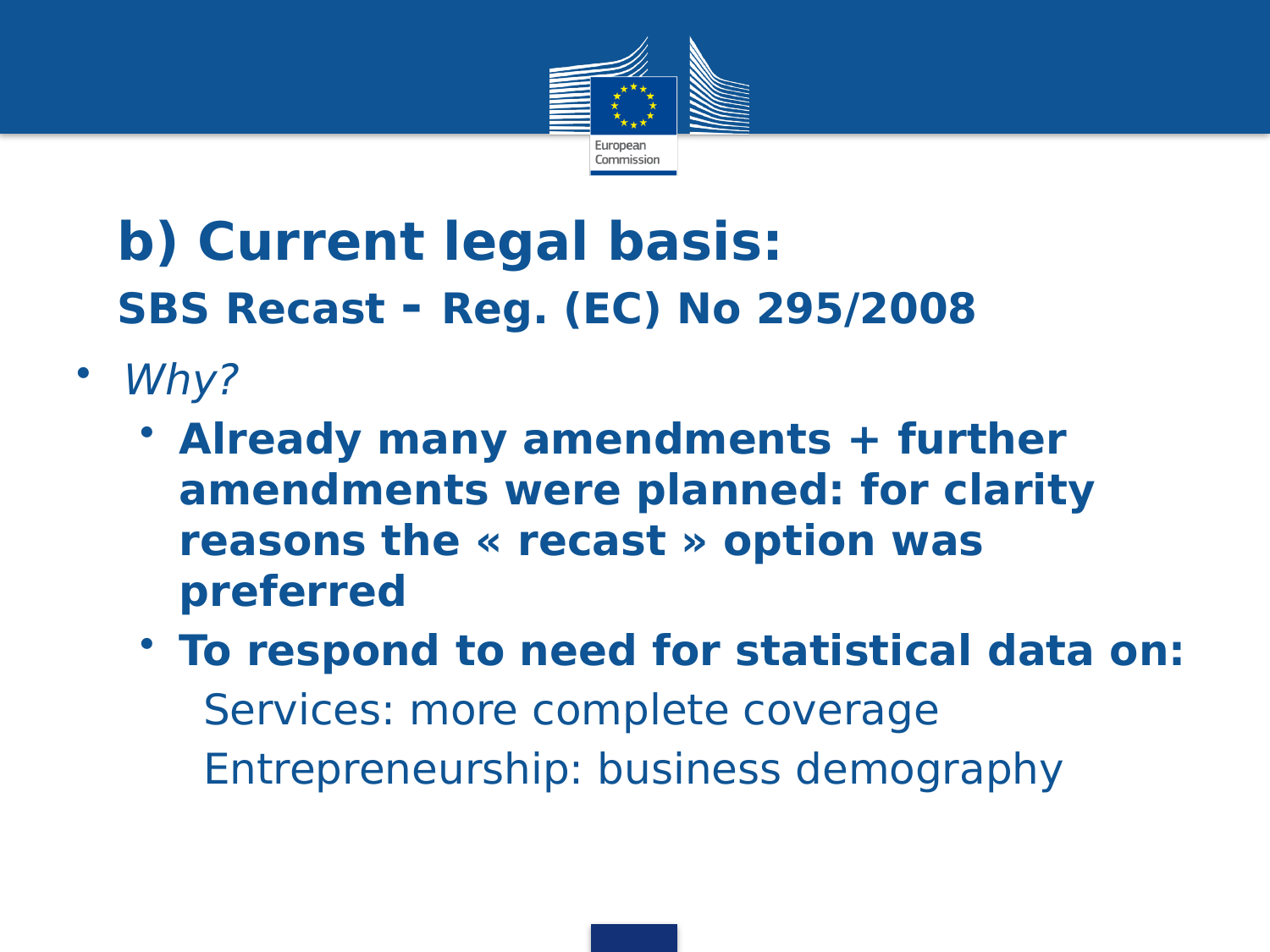

# b) Current legal basis:                   SBS Recast - Reg. (EC) No 295/2008
Why?
Already many amendments + further amendments were planned: for clarity reasons the « recast » option was preferred
To respond to need for statistical data on:
Services: more complete coverage
Entrepreneurship: business demography